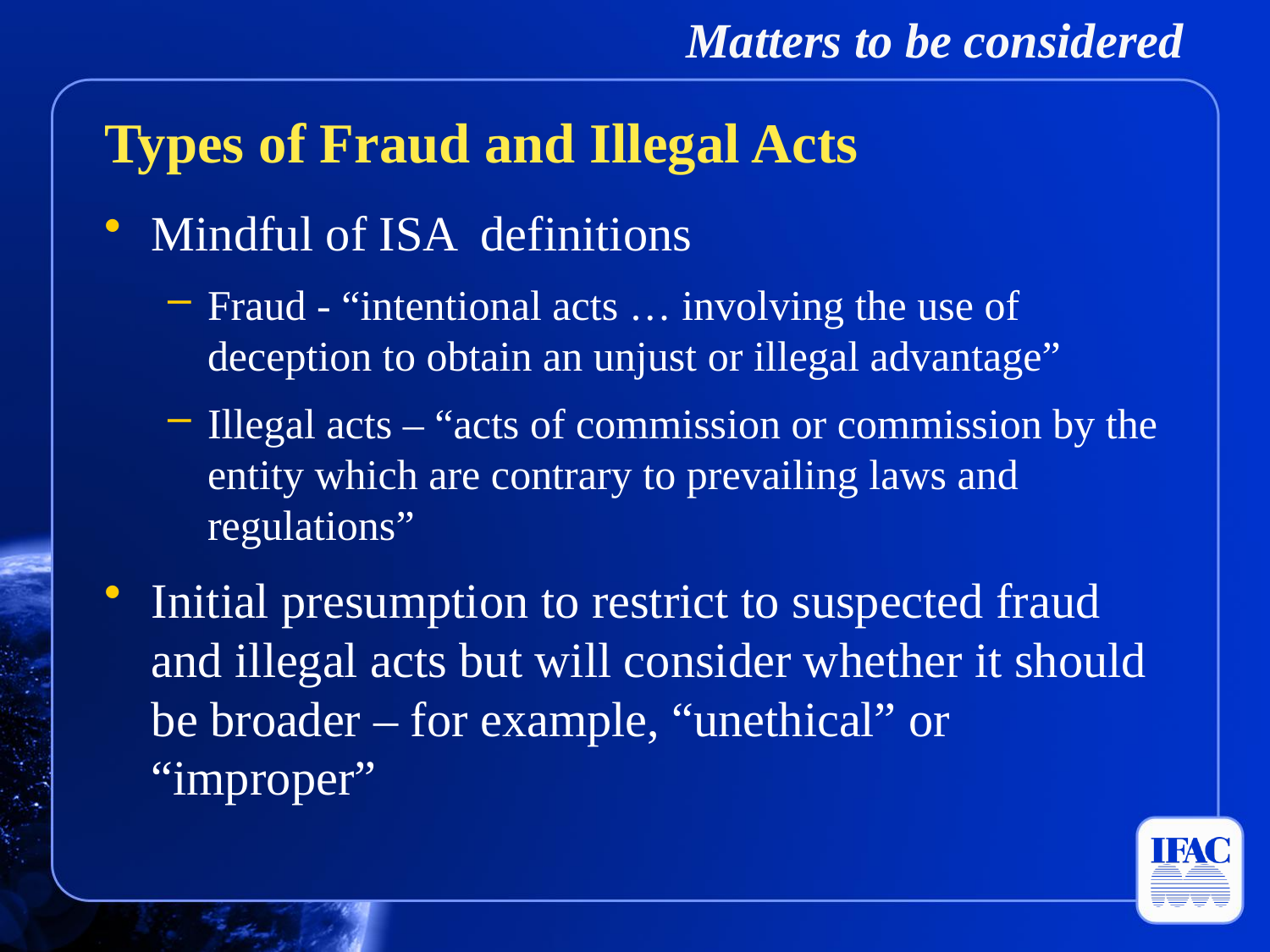

Matters to be considered
Types of Fraud and Illegal Acts
Mindful of ISA  definitions
Fraud - “intentional acts … involving the use of deception to obtain an unjust or illegal advantage”
Illegal acts – “acts of commission or commission by the entity which are contrary to prevailing laws and regulations”
Initial presumption to restrict to suspected fraud and illegal acts but will consider whether it should be broader – for example, “unethical” or “improper”